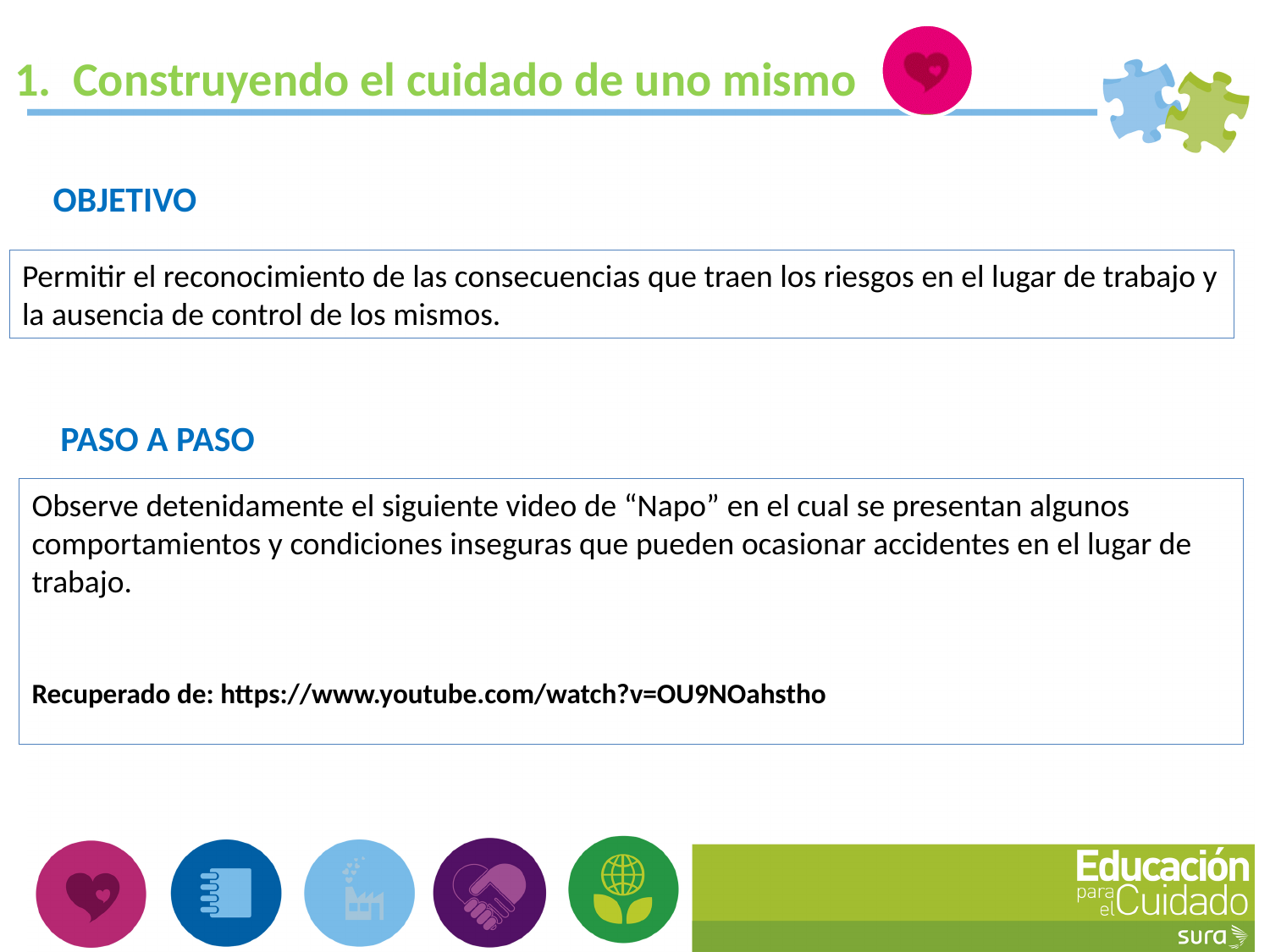

1.  Construyendo el cuidado de uno mismo

OBJETIVO

Permitir el reconocimiento de las consecuencias que traen los riesgos en el lugar de trabajo y la ausencia de control de los mismos.
PASO A PASO
Observe detenidamente el siguiente video de “Napo” en el cual se presentan algunos comportamientos y condiciones inseguras que pueden ocasionar accidentes en el lugar de trabajo.

Recuperado de: https://www.youtube.com/watch?v=OU9NOahstho